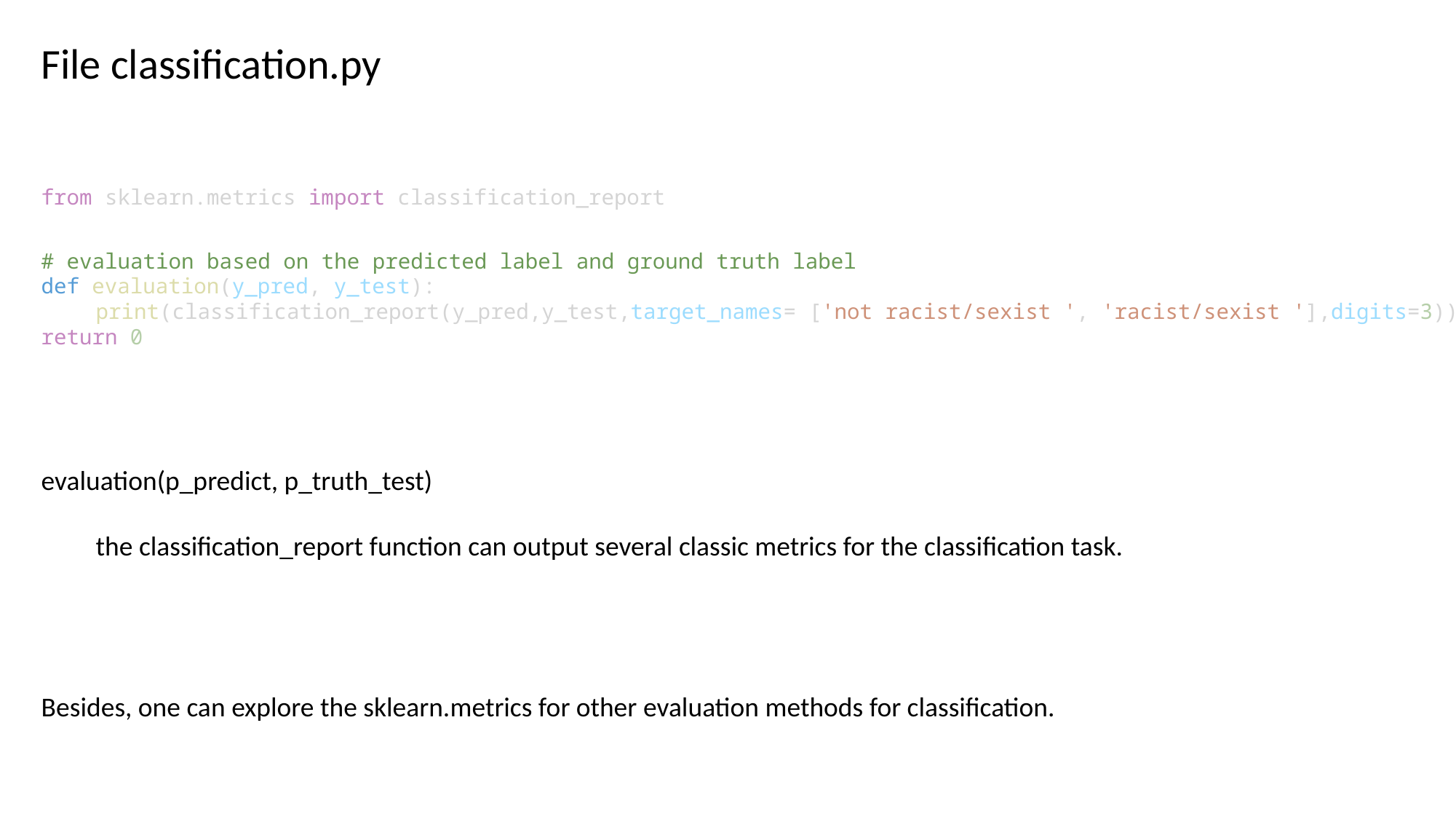

File classification.py
from sklearn.metrics import classification_report
# evaluation based on the predicted label and ground truth label
def evaluation(y_pred, y_test):
print(classification_report(y_pred,y_test,target_names= ['not racist/sexist ', 'racist/sexist '],digits=3))
return 0
evaluation(p_predict, p_truth_test)

the classification_report function can output several classic metrics for the classification task.
Besides, one can explore the sklearn.metrics for other evaluation methods for classification.